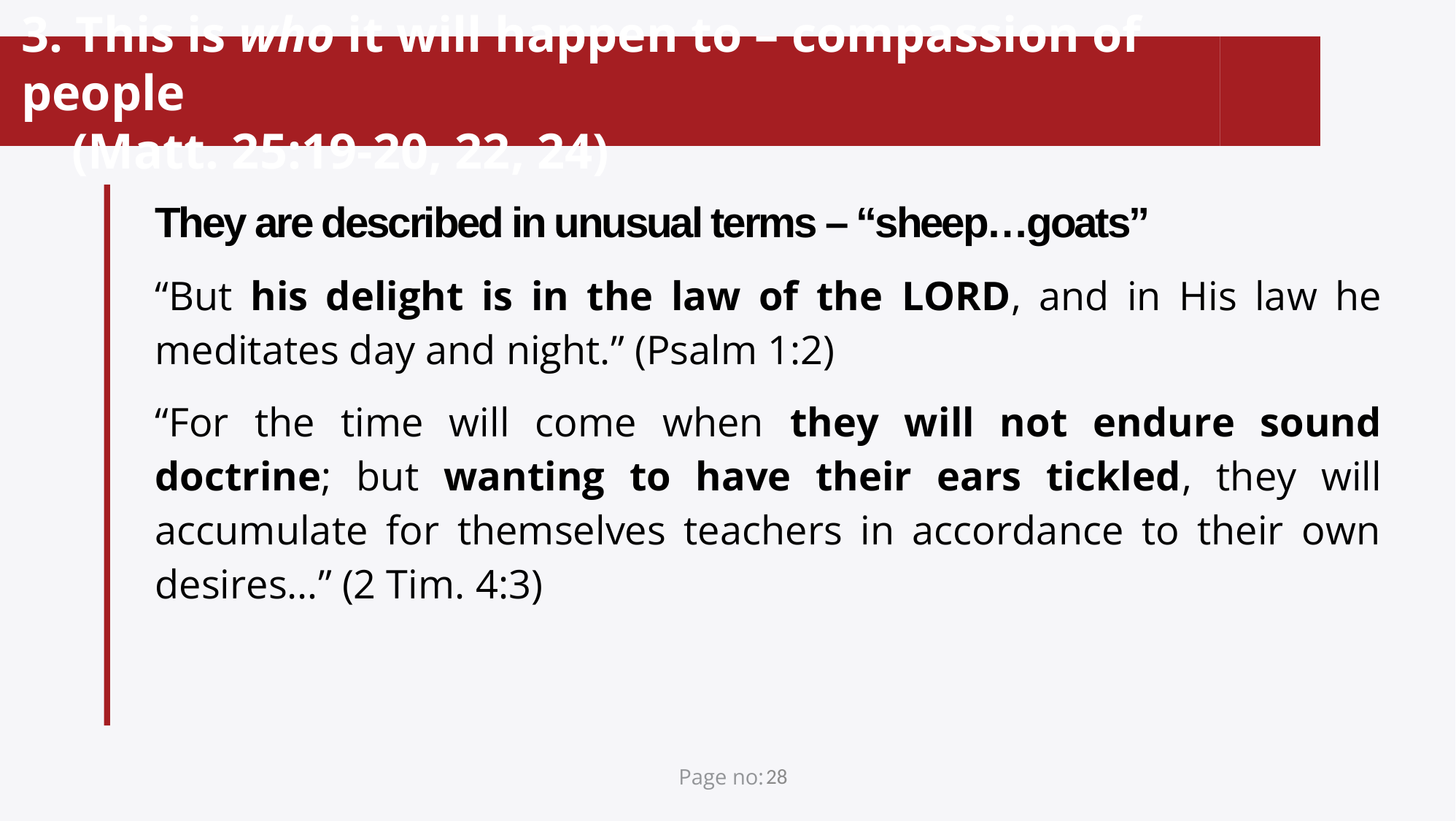

# 3. This is who it will happen to – compassion of people (Matt. 25:19-20, 22, 24)
They are described in unusual terms – “sheep…goats”
“But his delight is in the law of the Lord, and in His law he meditates day and night.” (Psalm 1:2)
“For the time will come when they will not endure sound doctrine; but wanting to have their ears tickled, they will accumulate for themselves teachers in accordance to their own desires…” (2 Tim. 4:3)